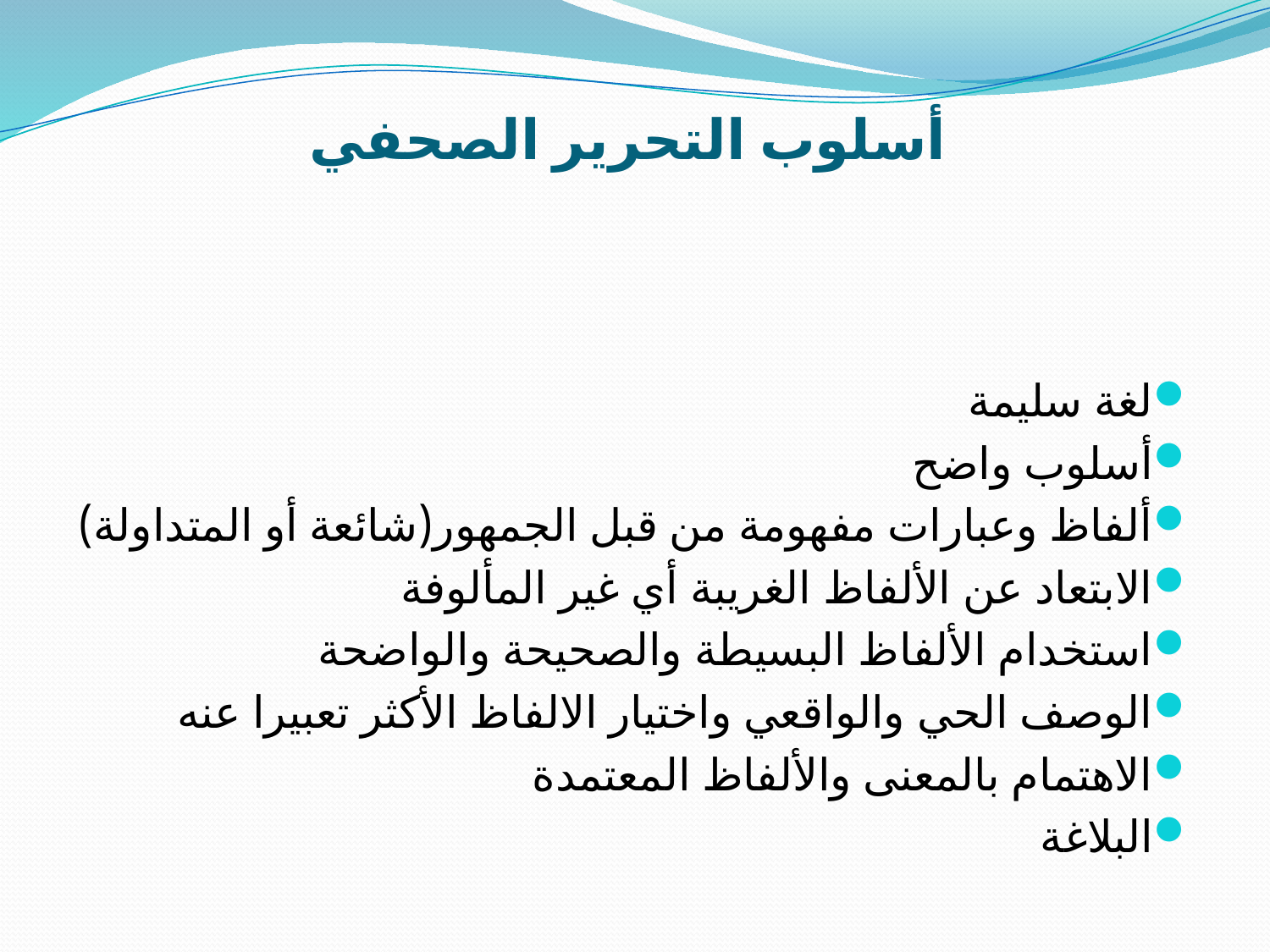

# أسلوب التحرير الصحفي
لغة سليمة
أسلوب واضح
ألفاظ وعبارات مفهومة من قبل الجمهور(شائعة أو المتداولة)
الابتعاد عن الألفاظ الغريبة أي غير المألوفة
استخدام الألفاظ البسيطة والصحيحة والواضحة
الوصف الحي والواقعي واختيار الالفاظ الأكثر تعبيرا عنه
الاهتمام بالمعنى والألفاظ المعتمدة
البلاغة